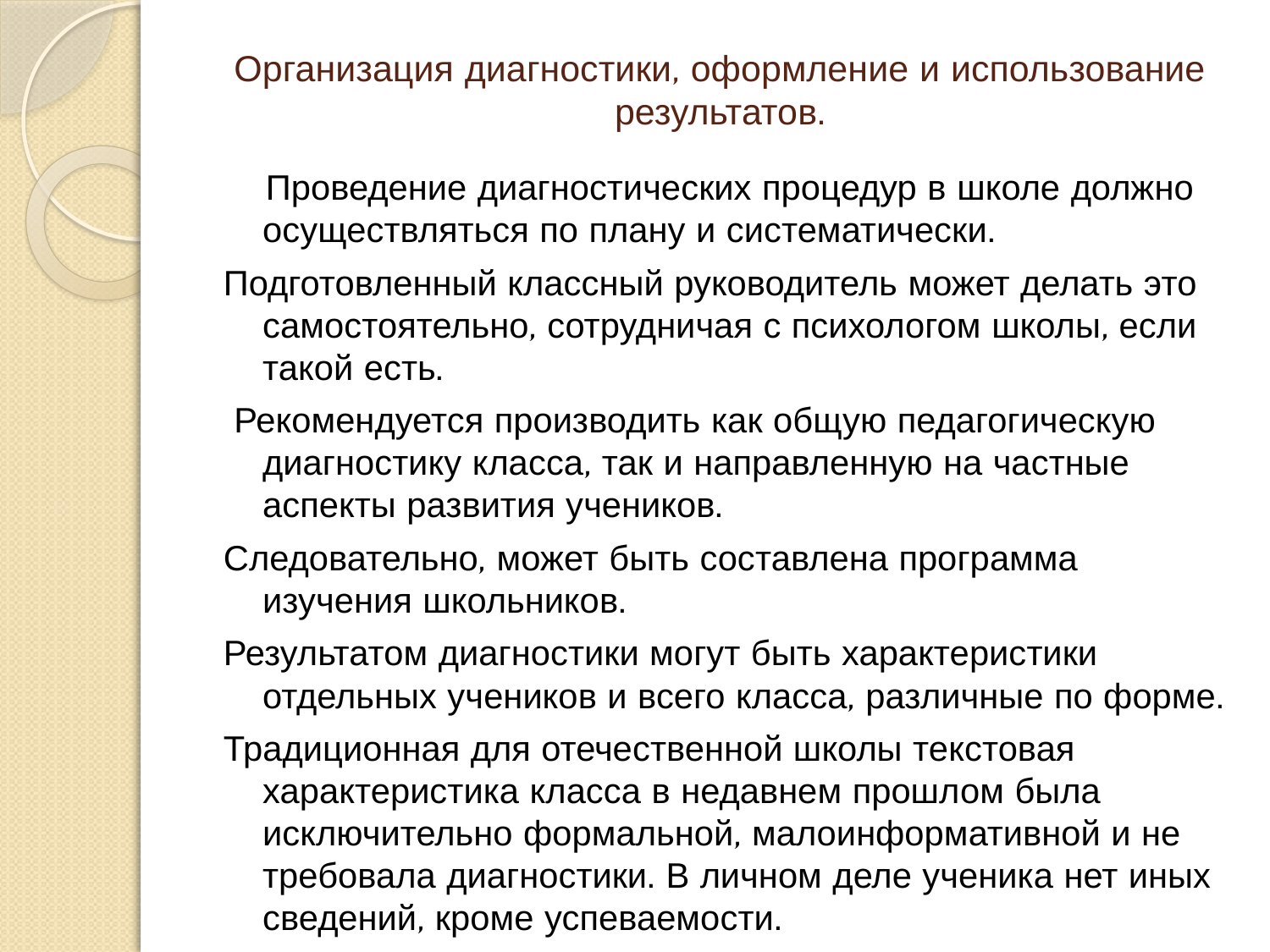

# Организация диагностики, оформление и использование результатов.
    Проведение диагностических процедур в школе должно осуществляться по плану и систематически.
Подготовленный классный руководитель может делать это самостоятельно, сотрудничая с психологом школы, если такой есть.
 Рекомендуется производить как общую педагогическую диагностику класса, так и направленную на частные аспекты развития учеников.
Следовательно, может быть составлена программа изучения школьников.
Результатом диагностики могут быть характеристики отдельных учеников и всего класса, различные по форме.
Традиционная для отечественной школы текстовая характеристика класса в недавнем прошлом была исключительно формальной, малоинформативной и не требовала диагностики. В личном деле ученика нет иных сведений, кроме успеваемости.